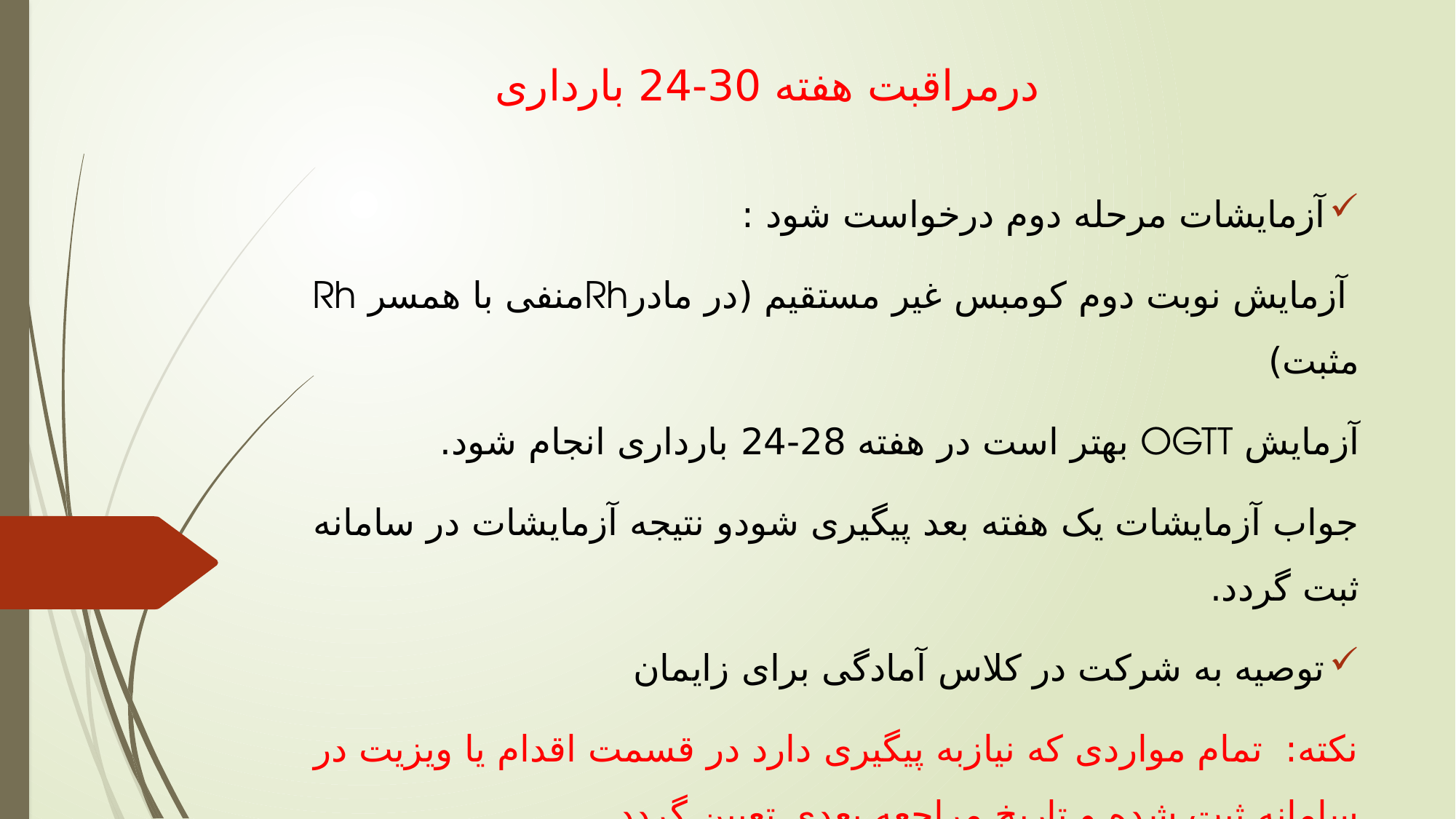

# درمراقبت هفته 30-24 بارداری
آزمایشات مرحله دوم درخواست شود :
 آزمایش نوبت دوم كومبس غیر مستقیم (در مادرRhمنفی با همسر Rh مثبت)
آزمایش OGTT بهتر است در هفته 28-24 بارداری انجام شود.
جواب آزمایشات یک هفته بعد پیگیری شودو نتیجه آزمایشات در سامانه ثبت گردد.
توصیه به شرکت در کلاس آمادگی برای زایمان
نکته:  تمام مواردی که نیازبه پیگیری دارد در قسمت اقدام یا ویزیت در سامانه ثبت شده و تاریخ مراجعه بعدی تعیین گردد.